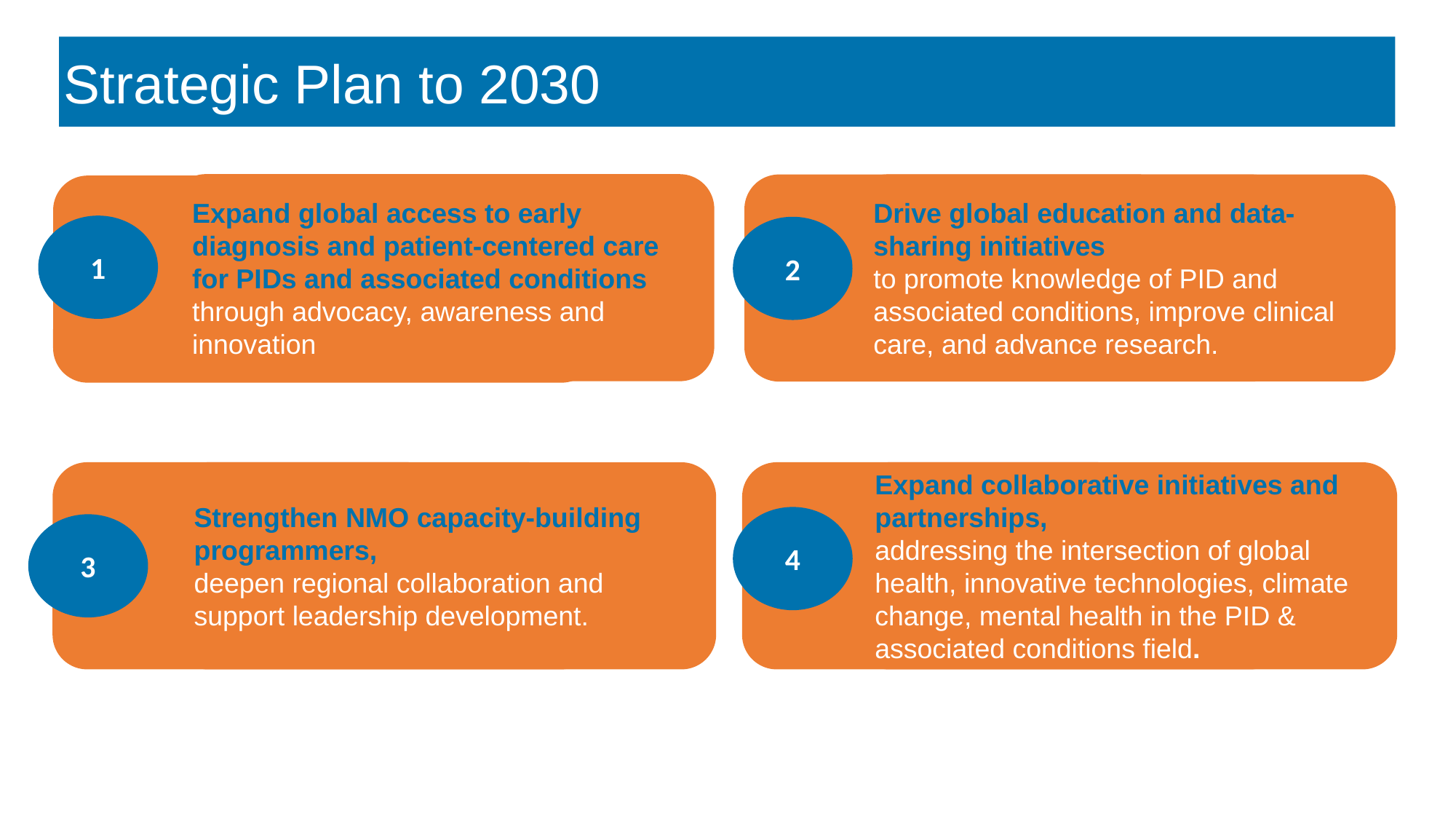

Strategic Plan to 2030
Expand global access to early diagnosis and patient-centered care for PIDs and associated conditions through advocacy, awareness and innovation
Drive global education and data-sharing initiatives
to promote knowledge of PID and associated conditions, improve clinical care, and advance research.

1
2

Strengthen NMO capacity-building programmers,
deepen regional collaboration and support leadership development.

Expand collaborative initiatives and partnerships,
addressing the intersection of global health, innovative technologies, climate change, mental health in the PID & associated conditions field.
4
3